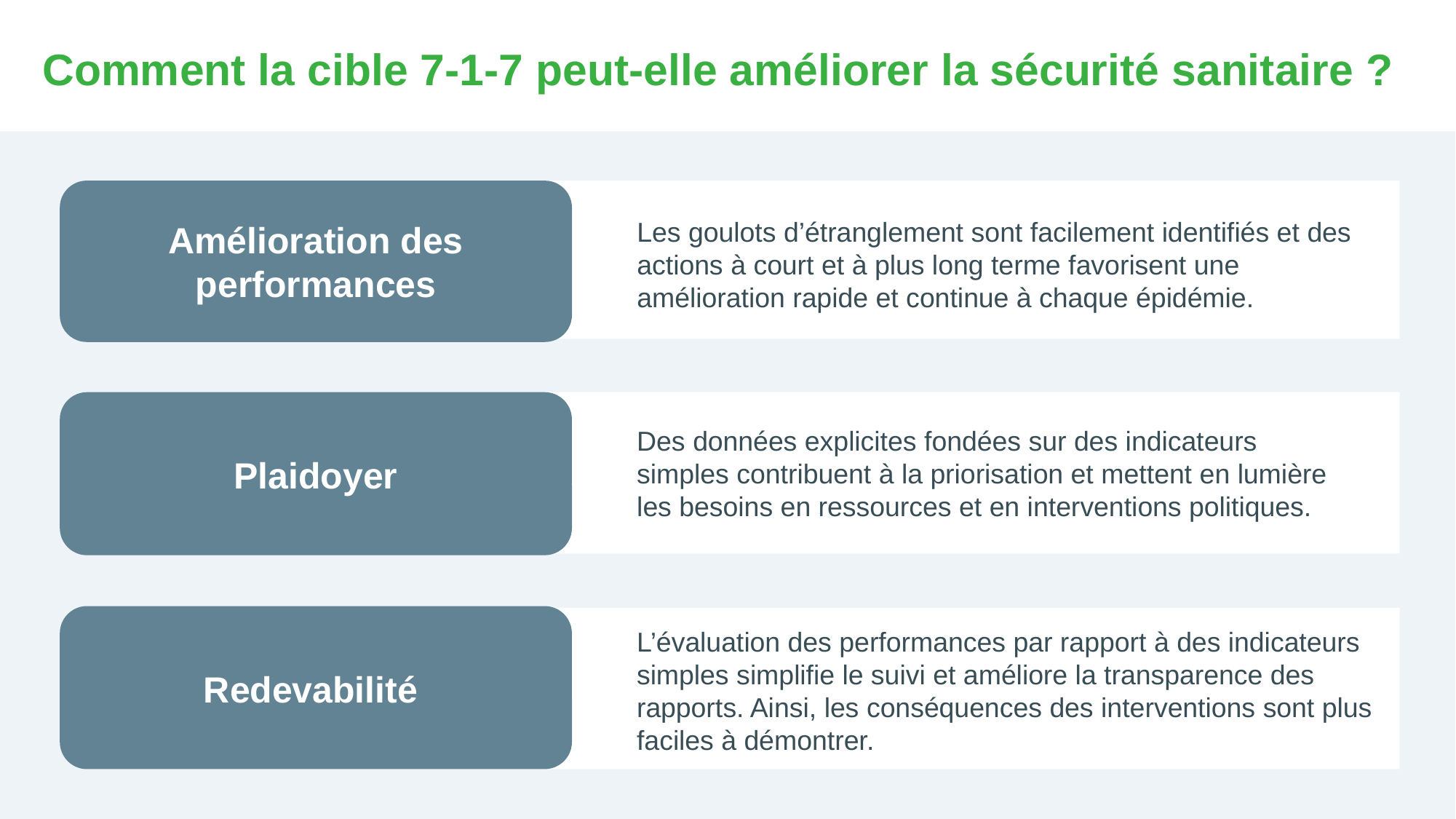

# Comment la cible 7-1-7 peut-elle améliorer la sécurité sanitaire ?

Amélioration des performances
Les goulots d’étranglement sont facilement identifiés et des actions à court et à plus long terme favorisent une amélioration rapide et continue à chaque épidémie.

Des données explicites fondées sur des indicateurs simples contribuent à la priorisation et mettent en lumière les besoins en ressources et en interventions politiques.
Plaidoyer

L’évaluation des performances par rapport à des indicateurs simples simplifie le suivi et améliore la transparence des rapports. Ainsi, les conséquences des interventions sont plus faciles à démontrer.
Redevabilité